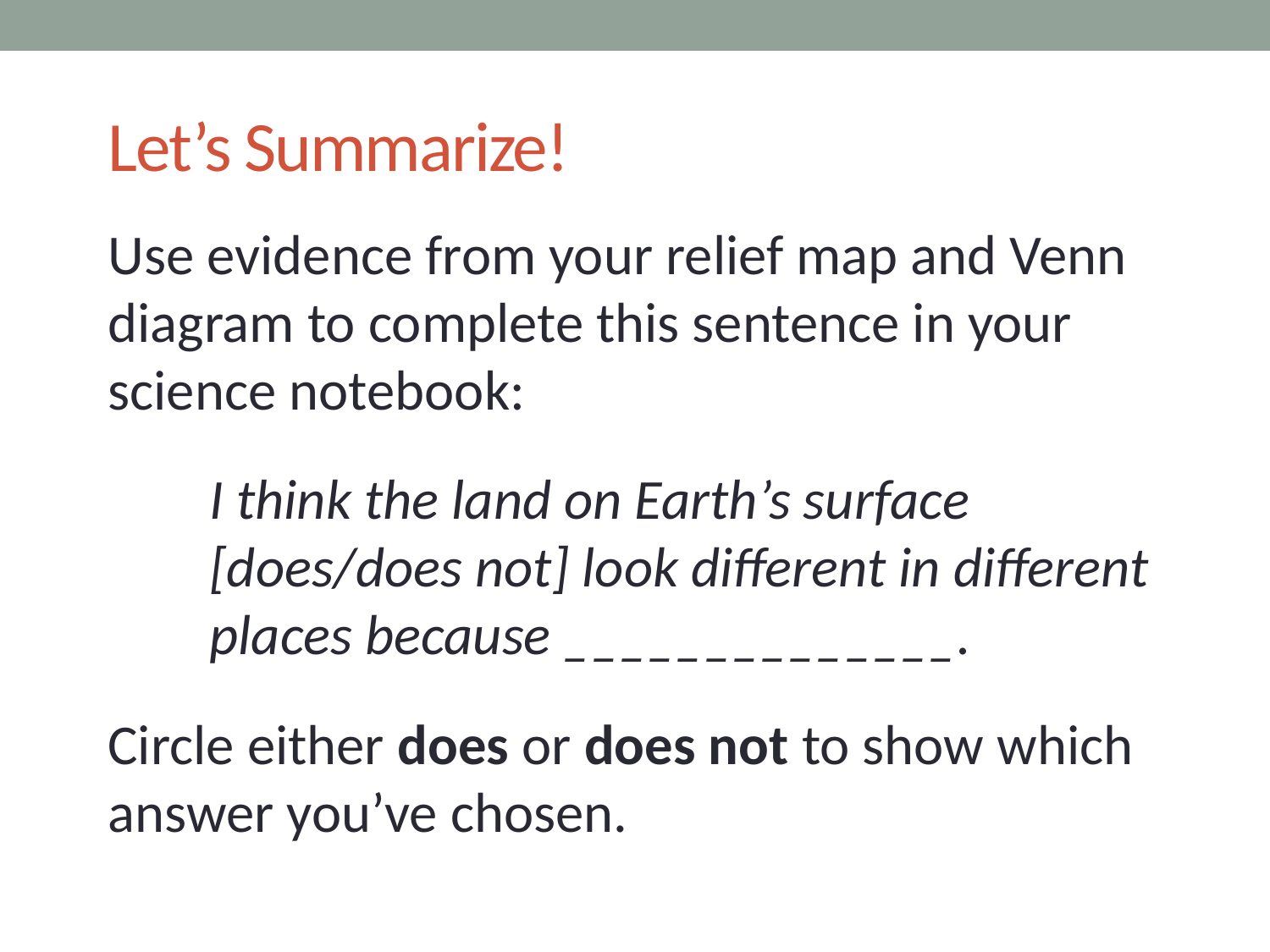

# Let’s Summarize!
Use evidence from your relief map and Venn diagram to complete this sentence in your science notebook:
I think the land on Earth’s surface [does/does not] look different in different places because ______________.
Circle either does or does not to show which answer you’ve chosen.